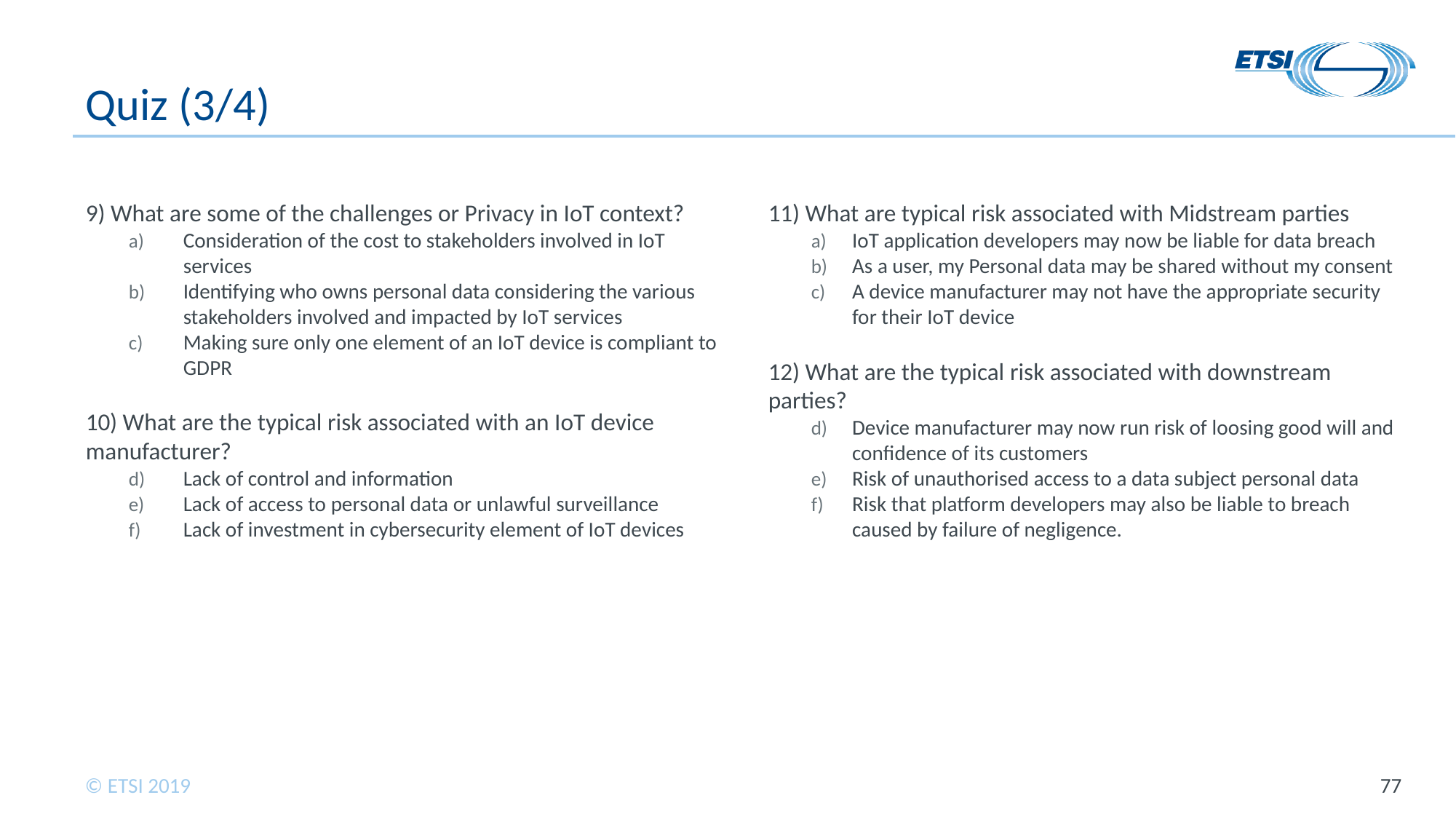

# Quiz (3/4)
9) What are some of the challenges or Privacy in IoT context?
Consideration of the cost to stakeholders involved in IoT services
Identifying who owns personal data considering the various stakeholders involved and impacted by IoT services
Making sure only one element of an IoT device is compliant to GDPR
10) What are the typical risk associated with an IoT device manufacturer?
Lack of control and information
Lack of access to personal data or unlawful surveillance
Lack of investment in cybersecurity element of IoT devices

11) What are typical risk associated with Midstream parties
IoT application developers may now be liable for data breach
As a user, my Personal data may be shared without my consent
A device manufacturer may not have the appropriate security for their IoT device
12) What are the typical risk associated with downstream parties?
Device manufacturer may now run risk of loosing good will and confidence of its customers
Risk of unauthorised access to a data subject personal data
Risk that platform developers may also be liable to breach caused by failure of negligence.